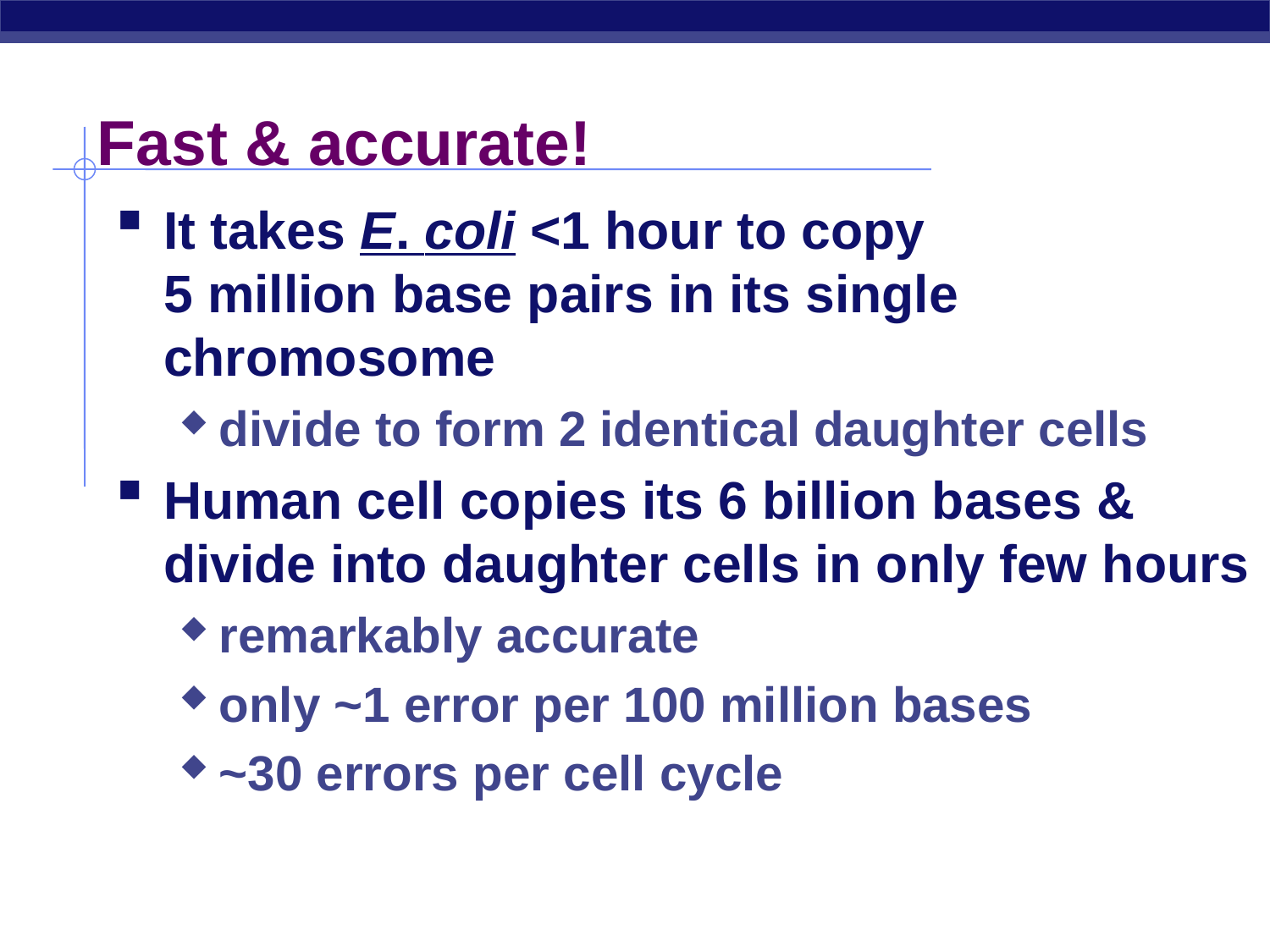

# Fast & accurate!
It takes E. coli <1 hour to copy
5 million base pairs in its single chromosome
divide to form 2 identical daughter cells
Human cell copies its 6 billion bases & divide into daughter cells in only few hours
remarkably accurate
only ~1 error per 100 million bases
~30 errors per cell cycle